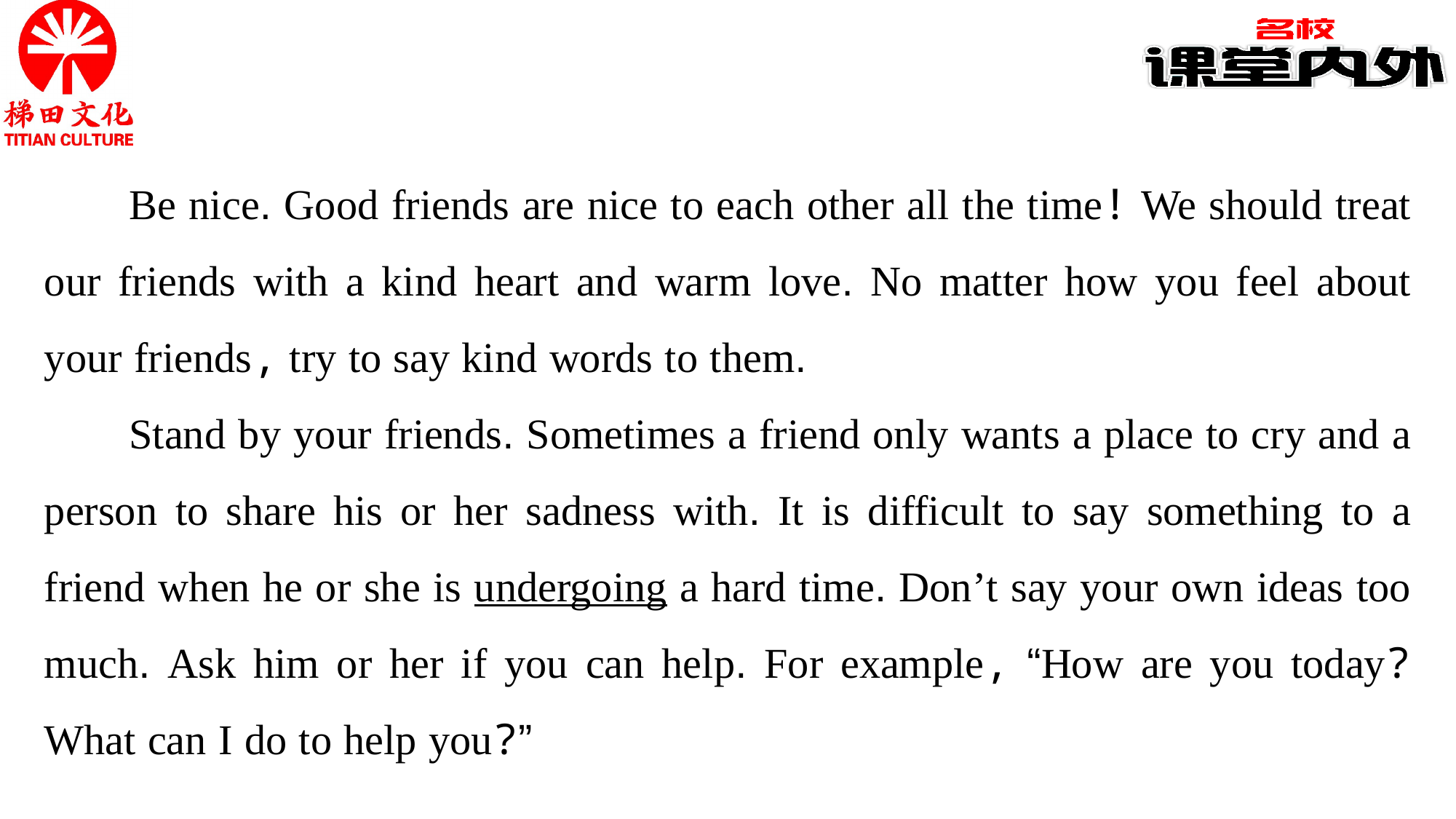

Be nice. Good friends are nice to each other all the time! We should treat our friends with a kind heart and warm love. No matter how you feel about your friends, try to say kind words to them.
Stand by your friends. Sometimes a friend only wants a place to cry and a person to share his or her sadness with. It is difficult to say something to a friend when he or she is undergoing a hard time. Don’t say your own ideas too much. Ask him or her if you can help. For example, “How are you today? What can I do to help you?”